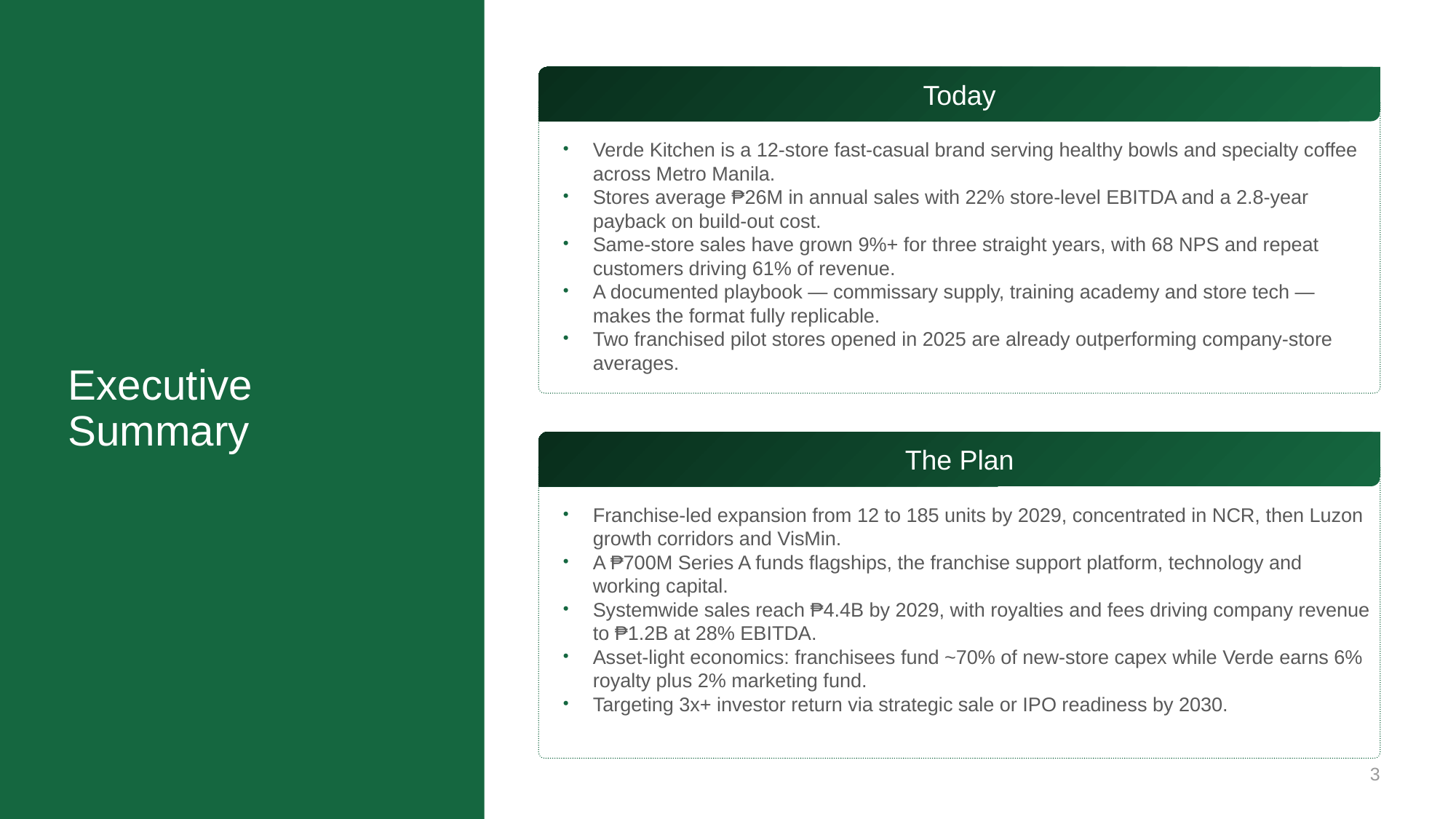

Today

Verde Kitchen is a 12-store fast-casual brand serving healthy bowls and specialty coffee across Metro Manila.
Stores average ₱26M in annual sales with 22% store-level EBITDA and a 2.8-year payback on build-out cost.
Same-store sales have grown 9%+ for three straight years, with 68 NPS and repeat customers driving 61% of revenue.
A documented playbook — commissary supply, training academy and store tech — makes the format fully replicable.
Two franchised pilot stores opened in 2025 are already outperforming company-store averages.

# Executive Summary

The Plan

Franchise-led expansion from 12 to 185 units by 2029, concentrated in NCR, then Luzon growth corridors and VisMin.
A ₱700M Series A funds flagships, the franchise support platform, technology and working capital.
Systemwide sales reach ₱4.4B by 2029, with royalties and fees driving company revenue to ₱1.2B at 28% EBITDA.
Asset-light economics: franchisees fund ~70% of new-store capex while Verde earns 6% royalty plus 2% marketing fund.
Targeting 3x+ investor return via strategic sale or IPO readiness by 2030.
3